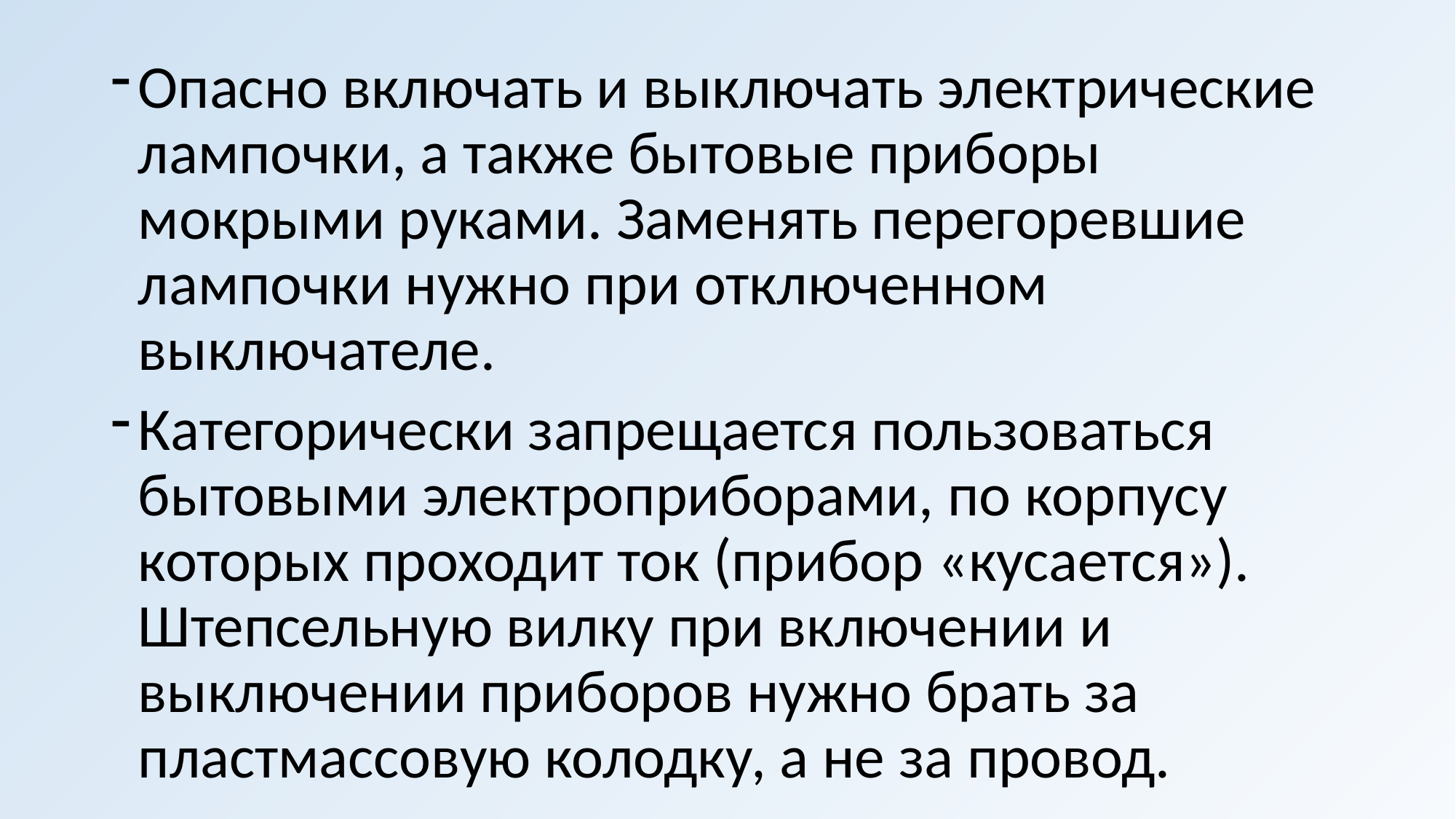

Опасно включать и выключать электрические лампочки, а также бытовые приборы мокрыми руками. Заменять перегоревшие лампочки нужно при отключенном выключателе.
Категорически запрещается пользоваться бытовыми электроприборами, по корпусу которых проходит ток (прибор «кусается»). Штепсельную вилку при включении и выключении приборов нужно брать за пластмассовую колодку, а не за провод.